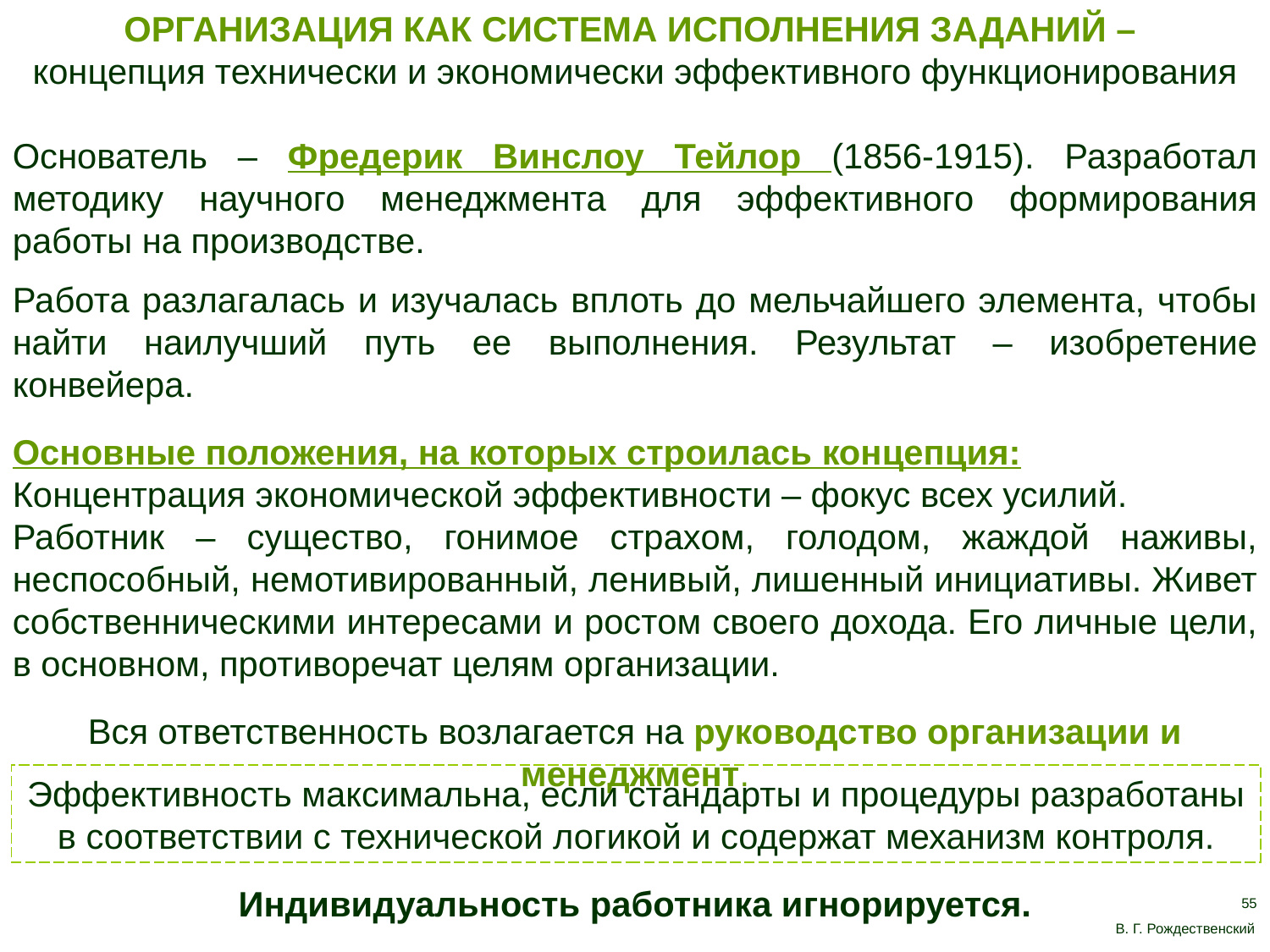

ОРГАНИЗАЦИЯ КАК СИСТЕМА ИСПОЛНЕНИЯ ЗАДАНИЙ –
концепция технически и экономически эффективного функционирования

Основатель – Фредерик Винслоу Тейлор (1856-1915). Разработал методику научного менеджмента для эффективного формирования работы на производстве.

Работа разлагалась и изучалась вплоть до мельчайшего элемента, чтобы найти наилучший путь ее выполнения. Результат – изобретение конвейера.

Основные положения, на которых строилась концепция:
Концентрация экономической эффективности – фокус всех усилий.
Работник – существо, гонимое страхом, голодом, жаждой наживы, неспособный, немотивированный, ленивый, лишенный инициативы. Живет собственническими интересами и ростом своего дохода. Его личные цели, в основном, противоречат целям организации.

Вся ответственность возлагается на руководство организации и менеджмент.
Эффективность максимальна, если стандарты и процедуры разработаны в соответствии с технической логикой и содержат механизм контроля.
Индивидуальность работника игнорируется.
55
В. Г. Рождественский